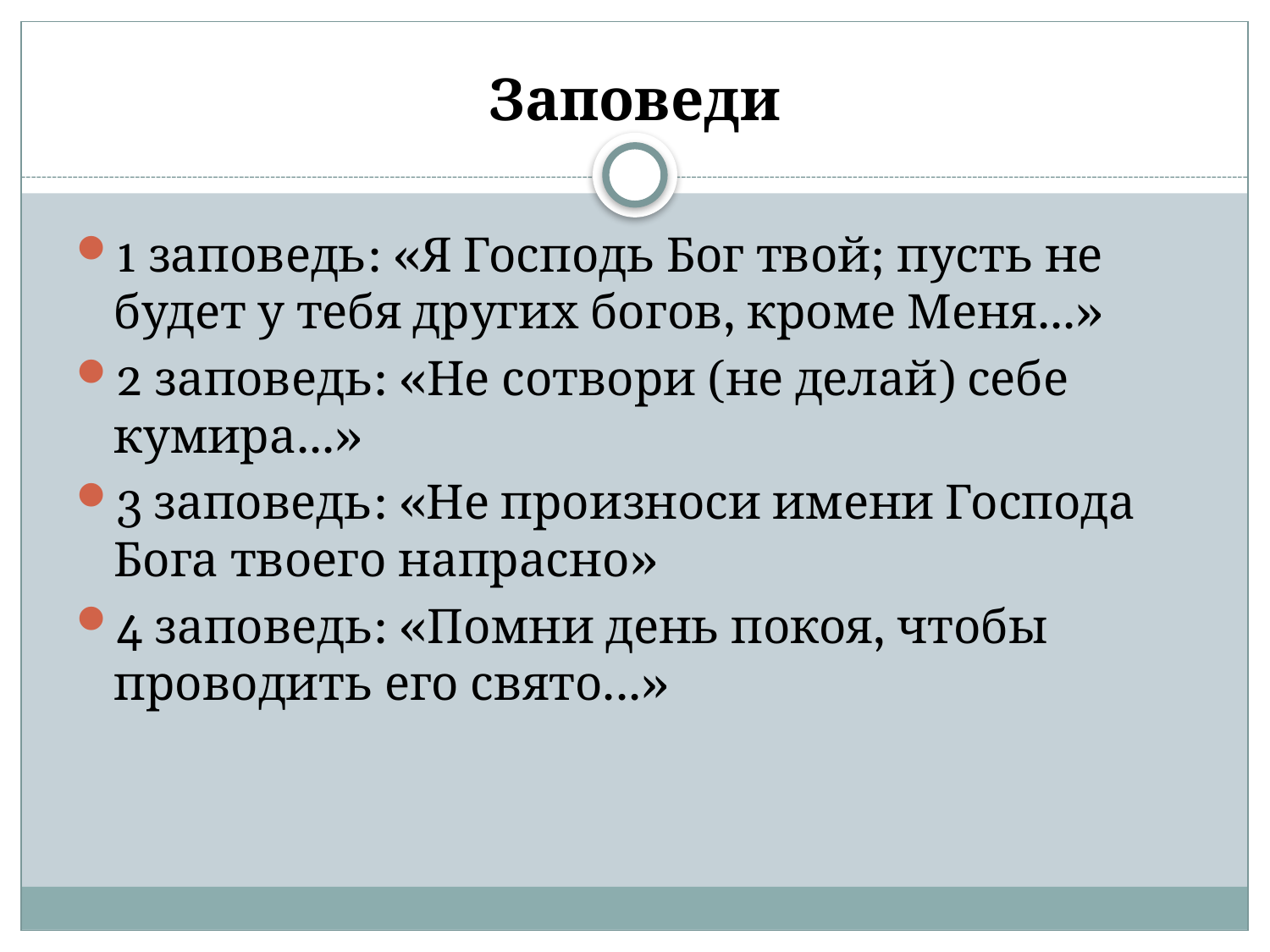

# Заповеди
1 заповедь: «Я Господь Бог твой; пусть не будет у тебя других богов, кроме Меня...»
2 заповедь: «Не сотвори (не делай) себе кумира...»
3 заповедь: «Не произноси имени Господа Бога твоего напрасно»
4 заповедь: «Помни день покоя, чтобы проводить его свято...»